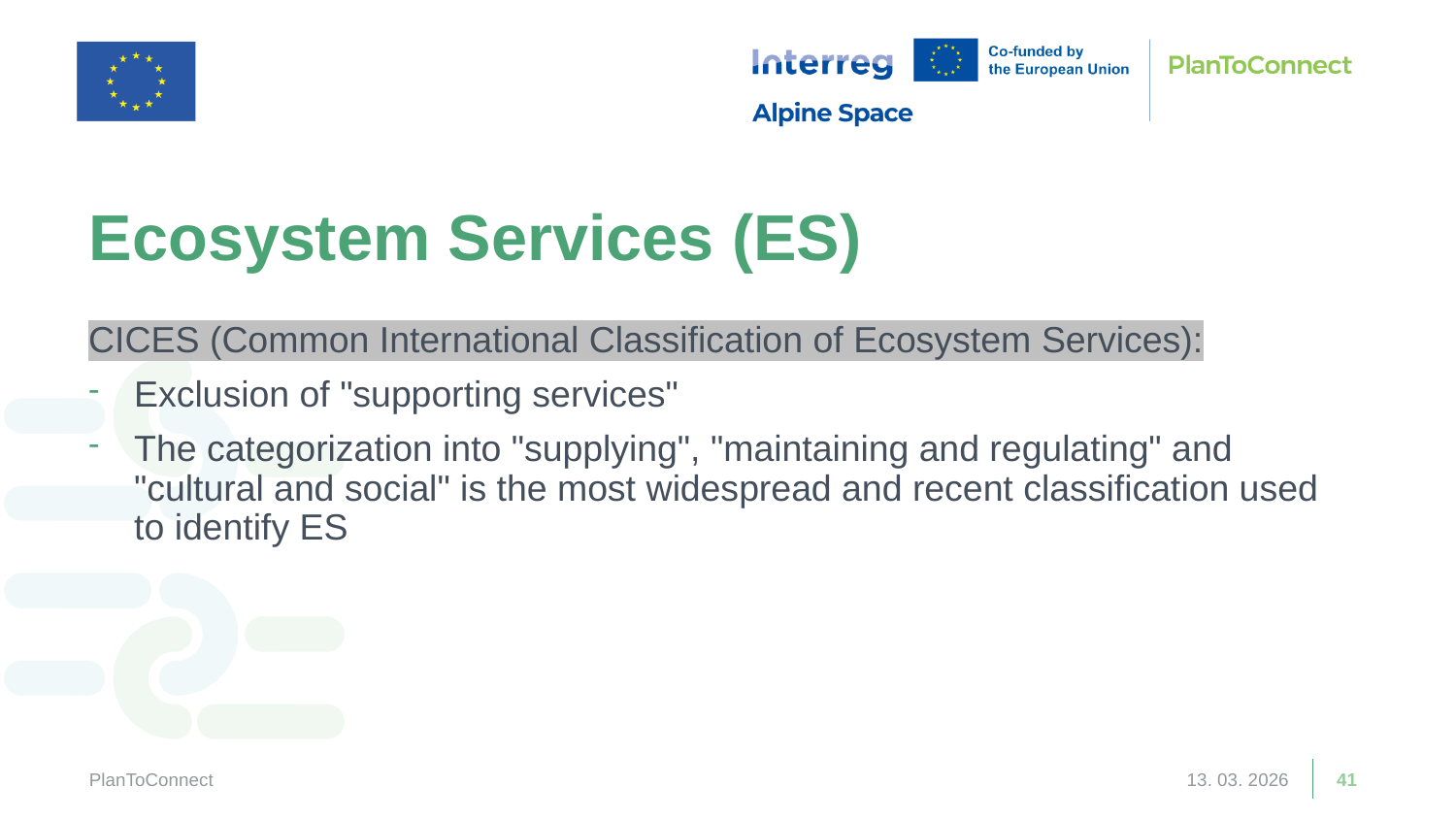

Ecosystem Services (ES)
CICES (Common International Classification of Ecosystem Services):
Exclusion of "supporting services"
The categorization into "supplying", "maintaining and regulating" and "cultural and social" is the most widespread and recent classification used to identify ES

PlanToConnect
13. 03. 2026
41